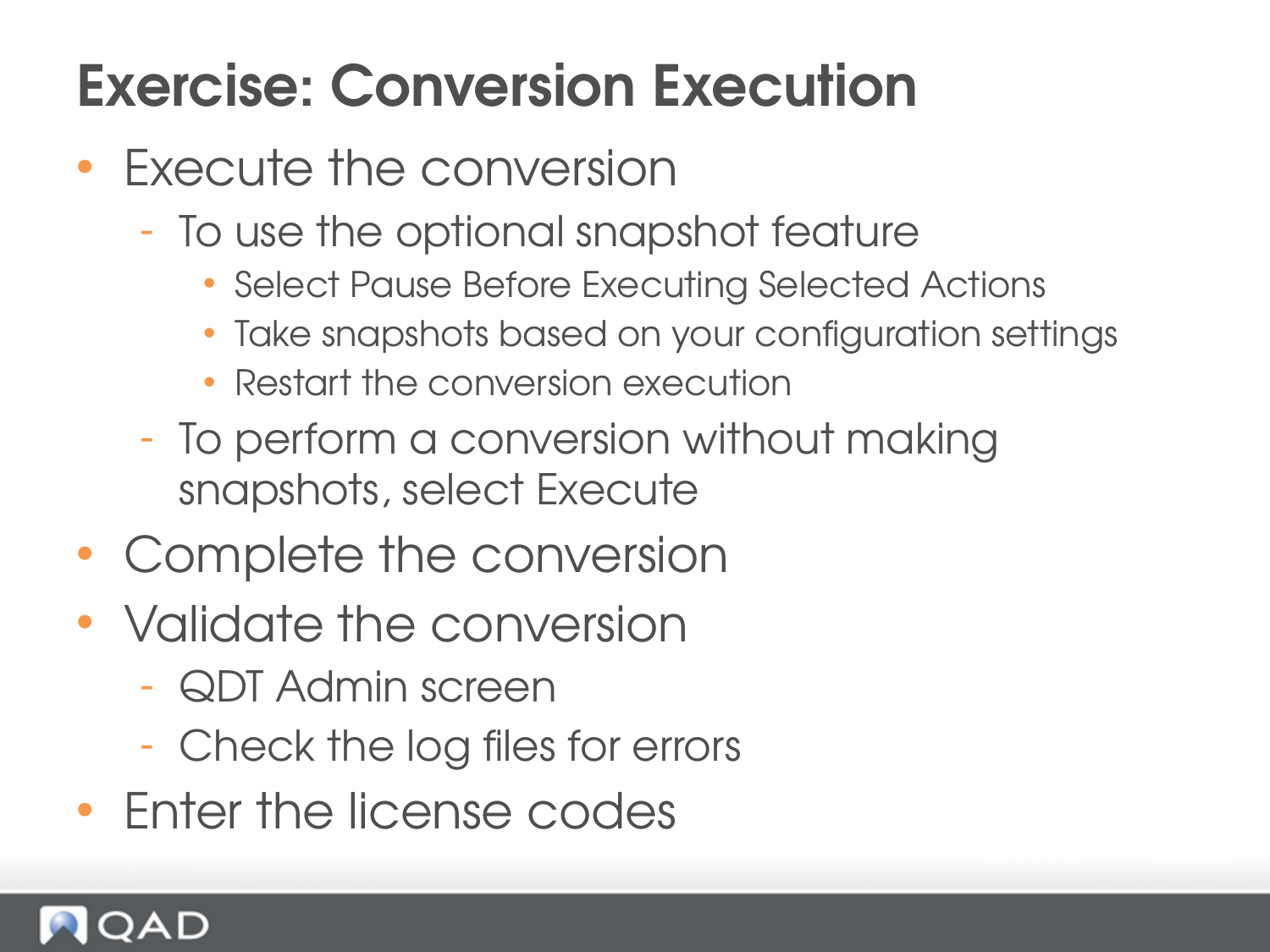

# Exercise: Conversion Execution
Execute the conversion
To use the optional snapshot feature
Select Pause Before Executing Selected Actions
Take snapshots based on your configuration settings
Restart the conversion execution
To perform a conversion without making snapshots, select Execute
Complete the conversion
Validate the conversion
QDT Admin screen
Check the log files for errors
Enter the license codes